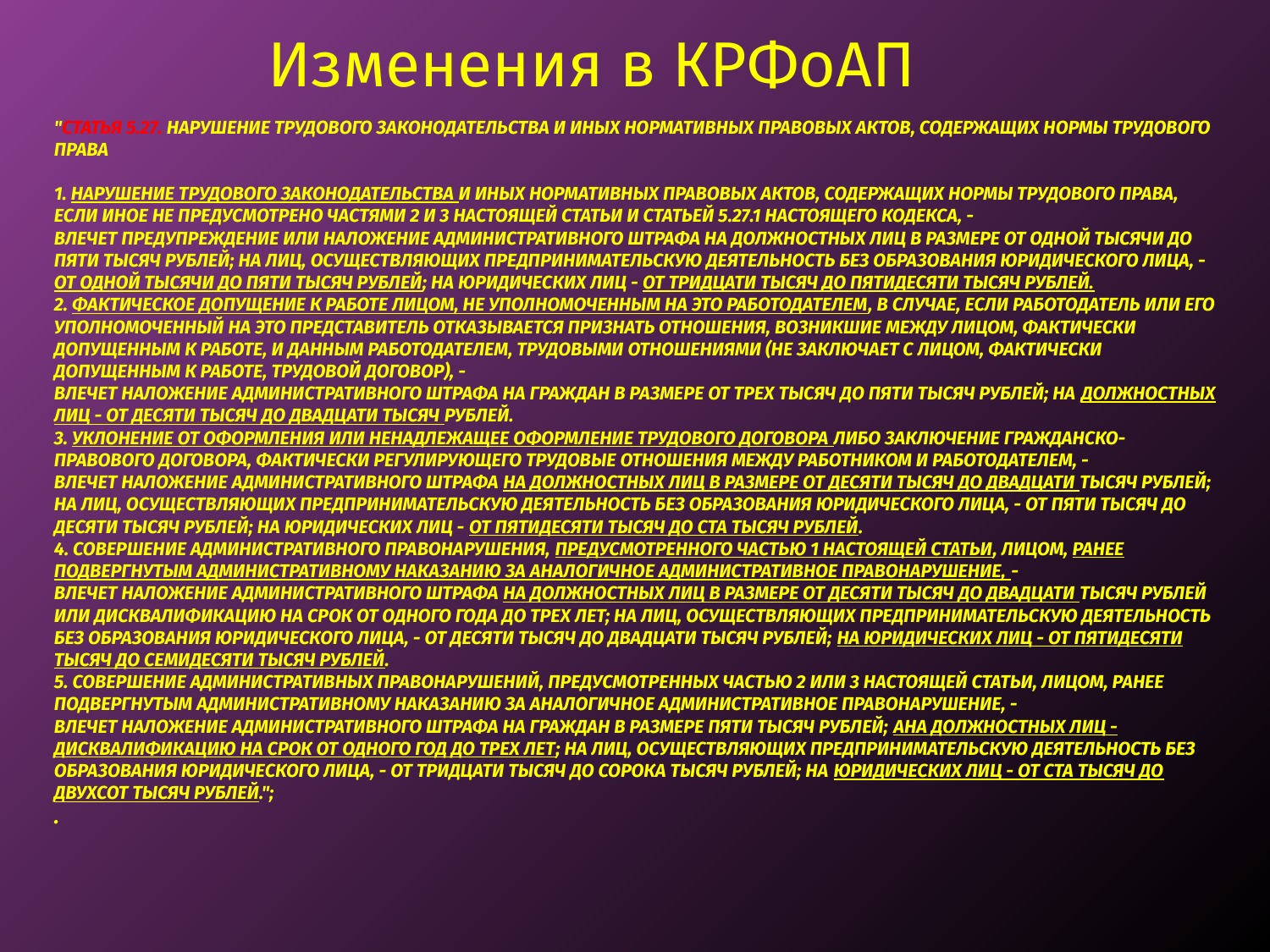

Изменения в КРФоАП
# "Статья 5.27. Нарушение трудового законодательства и иных нормативных правовых актов, содержащих нормы трудового права 1. Нарушение трудового законодательства и иных нормативных правовых актов, содержащих нормы трудового права, если иное не предусмотрено частями 2 и 3 настоящей статьи и статьей 5.27.1 настоящего Кодекса, - влечет предупреждение или наложение административного штрафа на должностных лиц в размере от одной тысячи до пяти тысяч рублей; на лиц, осуществляющих предпринимательскую деятельность без образования юридического лица, - от одной тысячи до пяти тысяч рублей; на юридических лиц - от тридцати тысяч до пятидесяти тысяч рублей. 2. Фактическое допущение к работе лицом, не уполномоченным на это работодателем, в случае, если работодатель или его уполномоченный на это представитель отказывается признать отношения, возникшие между лицом, фактически допущенным к работе, и данным работодателем, трудовыми отношениями (не заключает с лицом, фактически допущенным к работе, трудовой договор), - влечет наложение административного штрафа на граждан в размере от трех тысяч до пяти тысяч рублей; на должностных лиц - от десяти тысяч до двадцати тысяч рублей. 3. Уклонение от оформления или ненадлежащее оформление трудового договора либо заключение гражданско-правового договора, фактически регулирующего трудовые отношения между работником и работодателем, - влечет наложение административного штрафа на должностных лиц в размере от десяти тысяч до двадцати тысяч рублей; на лиц, осуществляющих предпринимательскую деятельность без образования юридического лица, - от пяти тысяч до десяти тысяч рублей; на юридических лиц - от пятидесяти тысяч до ста тысяч рублей. 4. Совершение административного правонарушения, предусмотренного частью 1 настоящей статьи, лицом, ранее подвергнутым административному наказанию за аналогичное административное правонарушение, - влечет наложение административного штрафа на должностных лиц в размере от десяти тысяч до двадцати тысяч рублей или дисквалификацию на срок от одного года до трех лет; на лиц, осуществляющих предпринимательскую деятельность без образования юридического лица, - от десяти тысяч до двадцати тысяч рублей; на юридических лиц - от пятидесяти тысяч до семидесяти тысяч рублей. 5. Совершение административных правонарушений, предусмотренных частью 2 или 3 настоящей статьи, лицом, ранее подвергнутым административному наказанию за аналогичное административное правонарушение, - влечет наложение административного штрафа на граждан в размере пяти тысяч рублей; ана должностных лиц - дисквалификацию на срок от одного год до трех лет; на лиц, осуществляющих предпринимательскую деятельность без образования юридического лица, - от тридцати тысяч до сорока тысяч рублей; на юридических лиц - от ста тысяч до двухсот тысяч рублей."; .